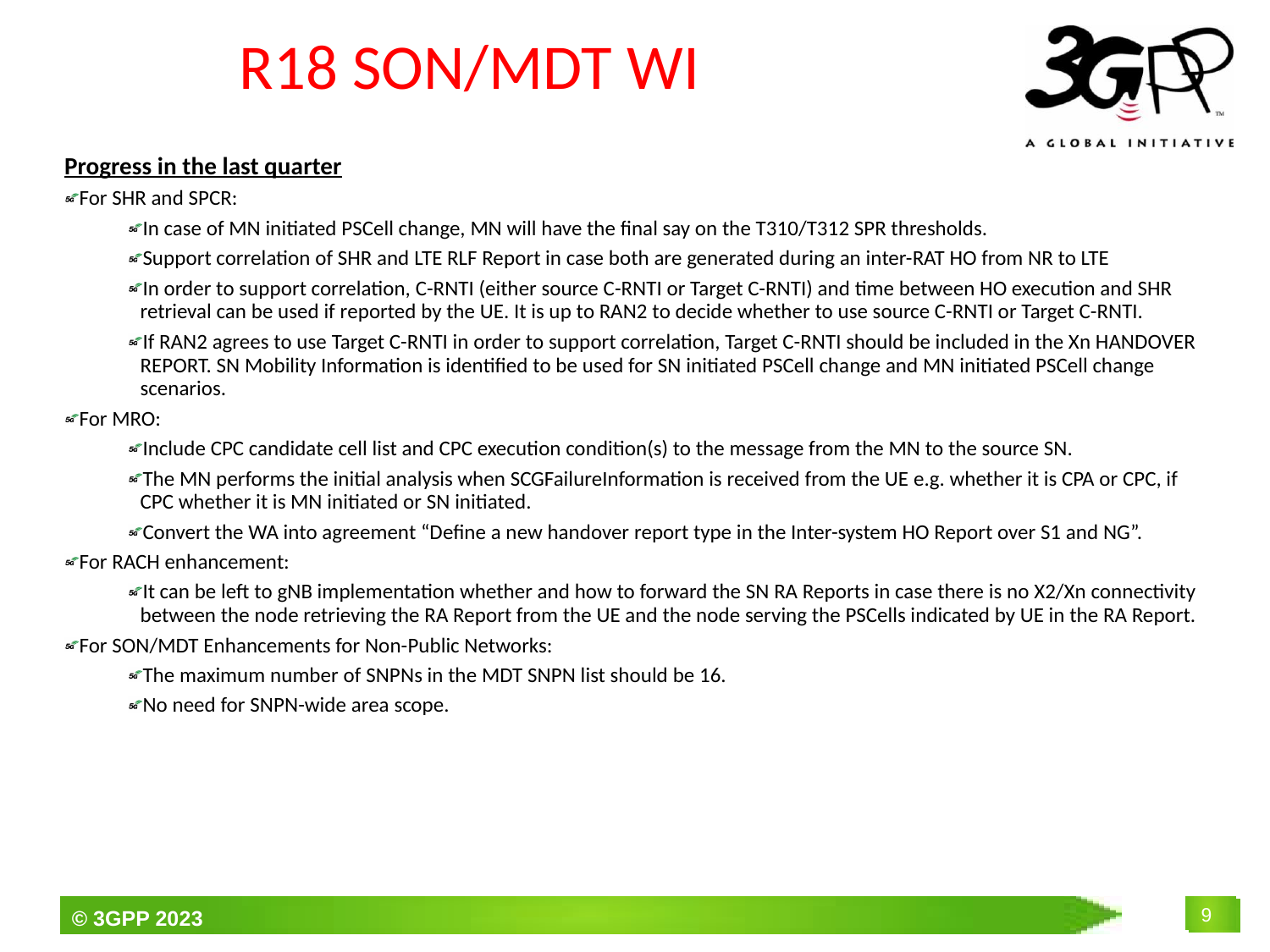

# R18 SON/MDT WI
Progress in the last quarter
For SHR and SPCR:
In case of MN initiated PSCell change, MN will have the final say on the T310/T312 SPR thresholds.
Support correlation of SHR and LTE RLF Report in case both are generated during an inter-RAT HO from NR to LTE
In order to support correlation, C-RNTI (either source C-RNTI or Target C-RNTI) and time between HO execution and SHR retrieval can be used if reported by the UE. It is up to RAN2 to decide whether to use source C-RNTI or Target C-RNTI.
If RAN2 agrees to use Target C-RNTI in order to support correlation, Target C-RNTI should be included in the Xn HANDOVER REPORT. SN Mobility Information is identified to be used for SN initiated PSCell change and MN initiated PSCell change scenarios.
For MRO:
Include CPC candidate cell list and CPC execution condition(s) to the message from the MN to the source SN.
The MN performs the initial analysis when SCGFailureInformation is received from the UE e.g. whether it is CPA or CPC, if CPC whether it is MN initiated or SN initiated.
Convert the WA into agreement “Define a new handover report type in the Inter-system HO Report over S1 and NG”.
For RACH enhancement:
It can be left to gNB implementation whether and how to forward the SN RA Reports in case there is no X2/Xn connectivity between the node retrieving the RA Report from the UE and the node serving the PSCells indicated by UE in the RA Report.
For SON/MDT Enhancements for Non-Public Networks:
The maximum number of SNPNs in the MDT SNPN list should be 16.
No need for SNPN-wide area scope.

9